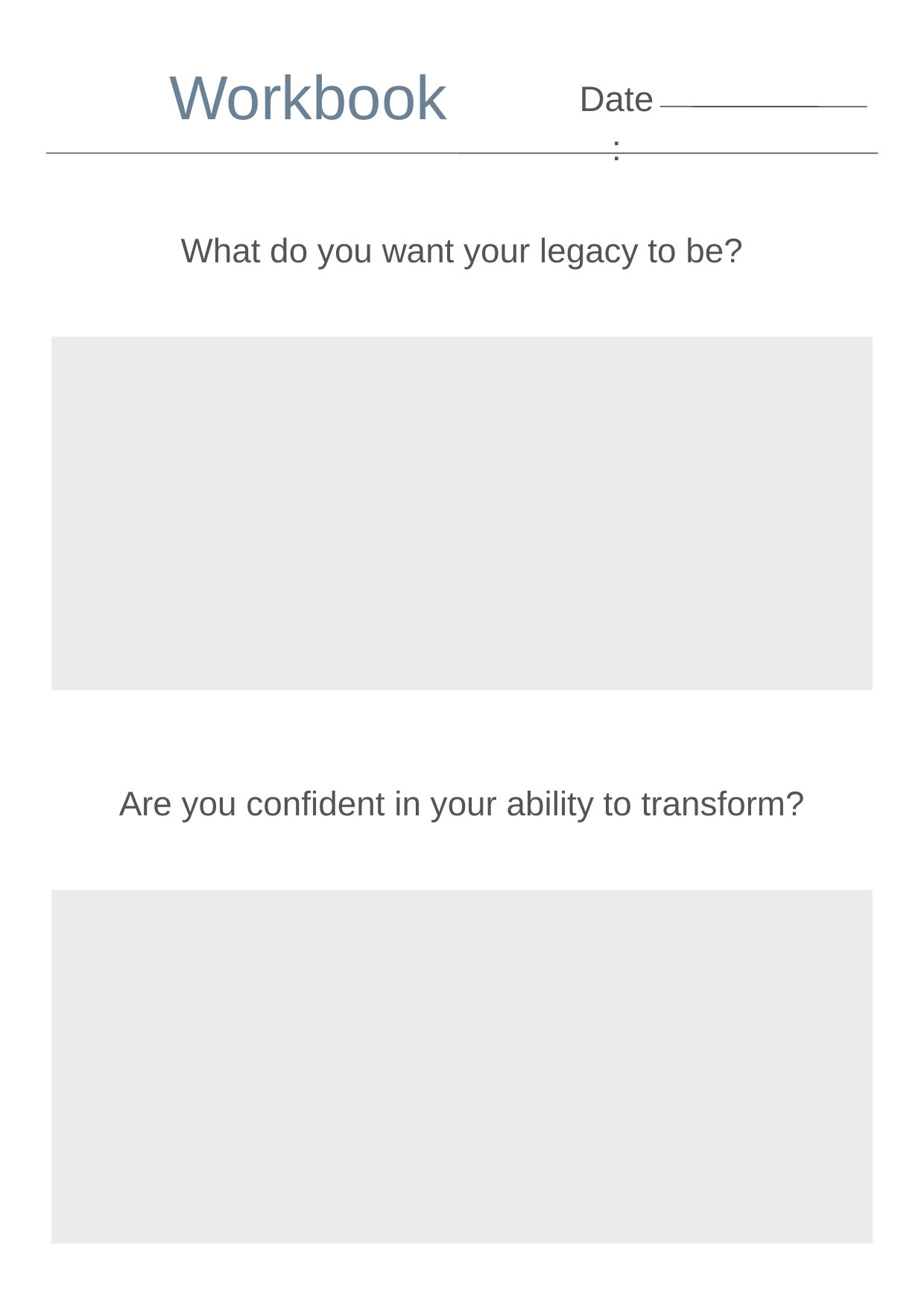

Workbook
Date:

What do you want your legacy to be?

Are you confident in your ability to transform?